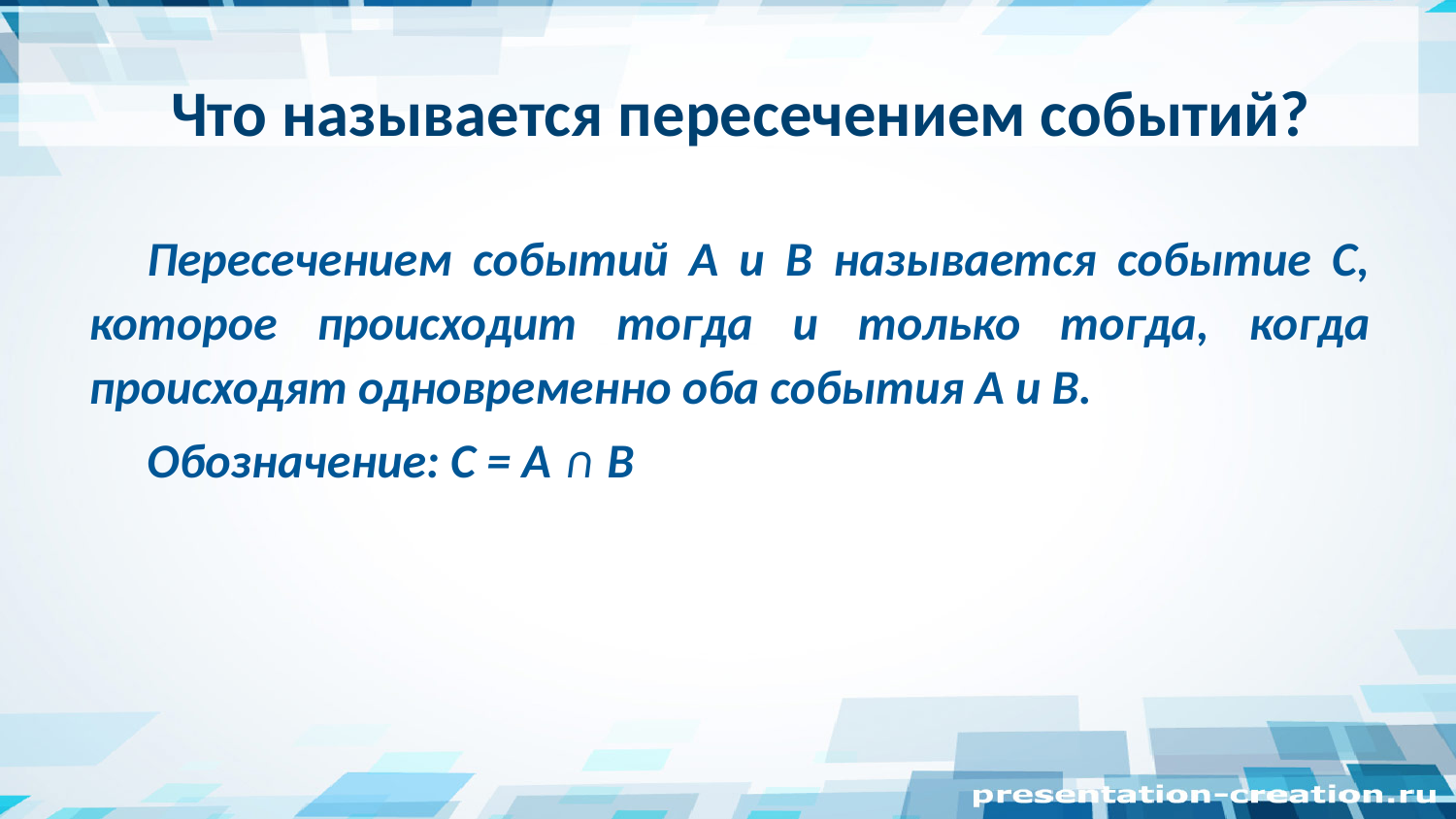

# Что называется пересечением событий?
Пересечением событий А и В называется событие С, которое происходит тогда и только тогда, когда происходят одновременно оба события А и В.
Обозначение: C = A ∩ B